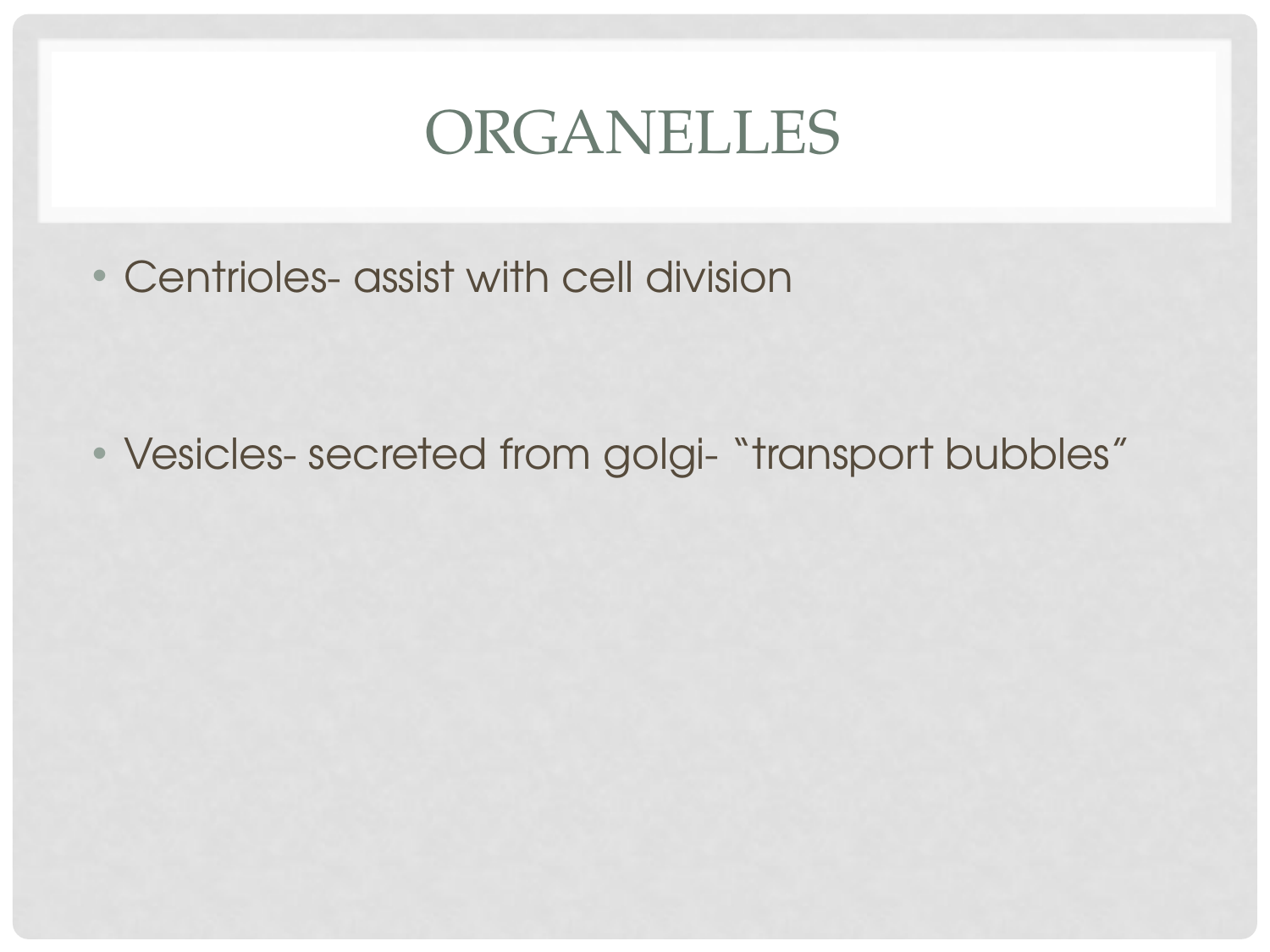

# Organelles
Centrioles- assist with cell division

Vesicles- secreted from golgi- “transport bubbles”